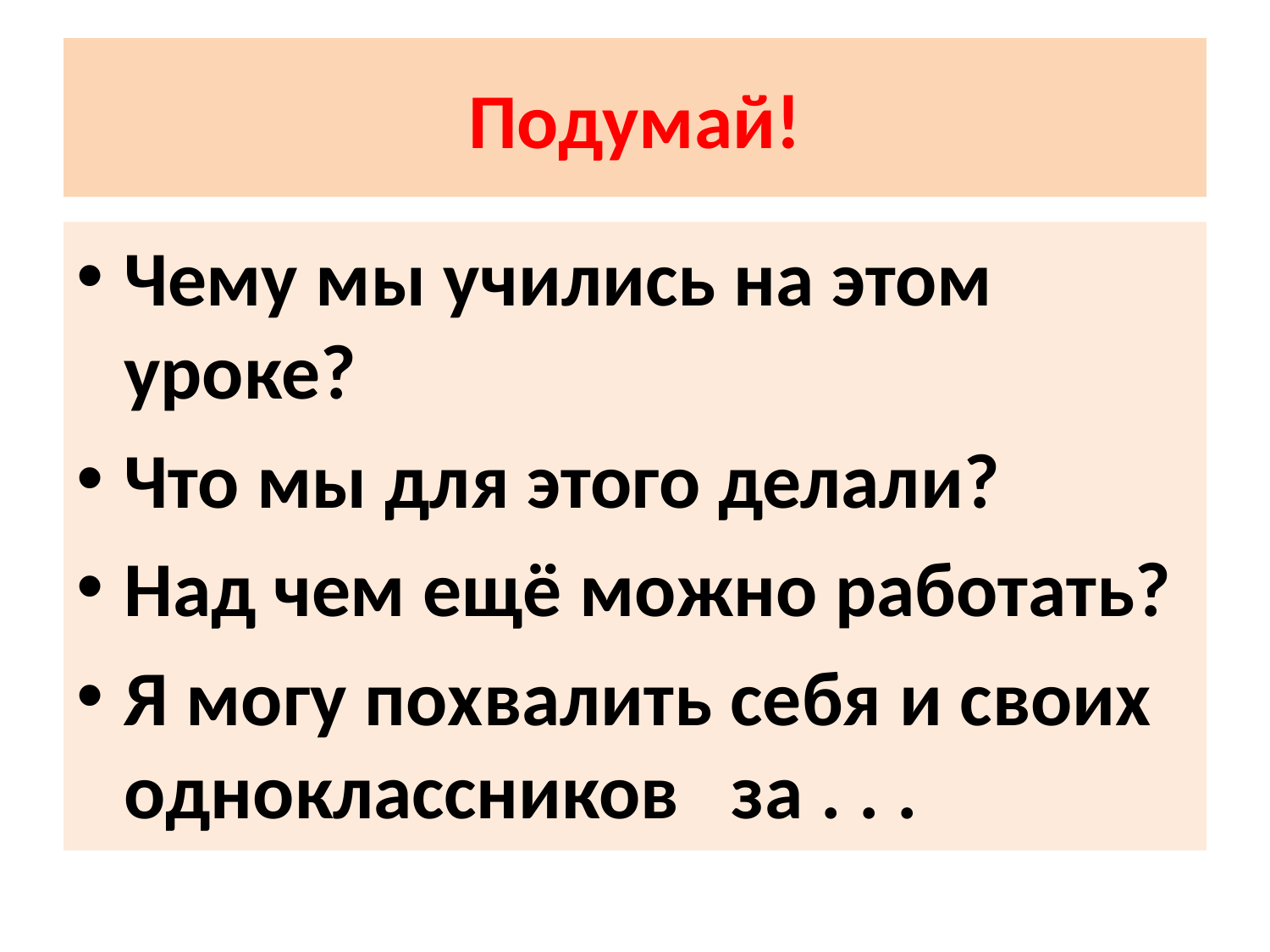

# Подумай!
Чему мы учились на этом уроке?
Что мы для этого делали?
Над чем ещё можно работать?
Я могу похвалить себя и своих одноклассников   за . . .